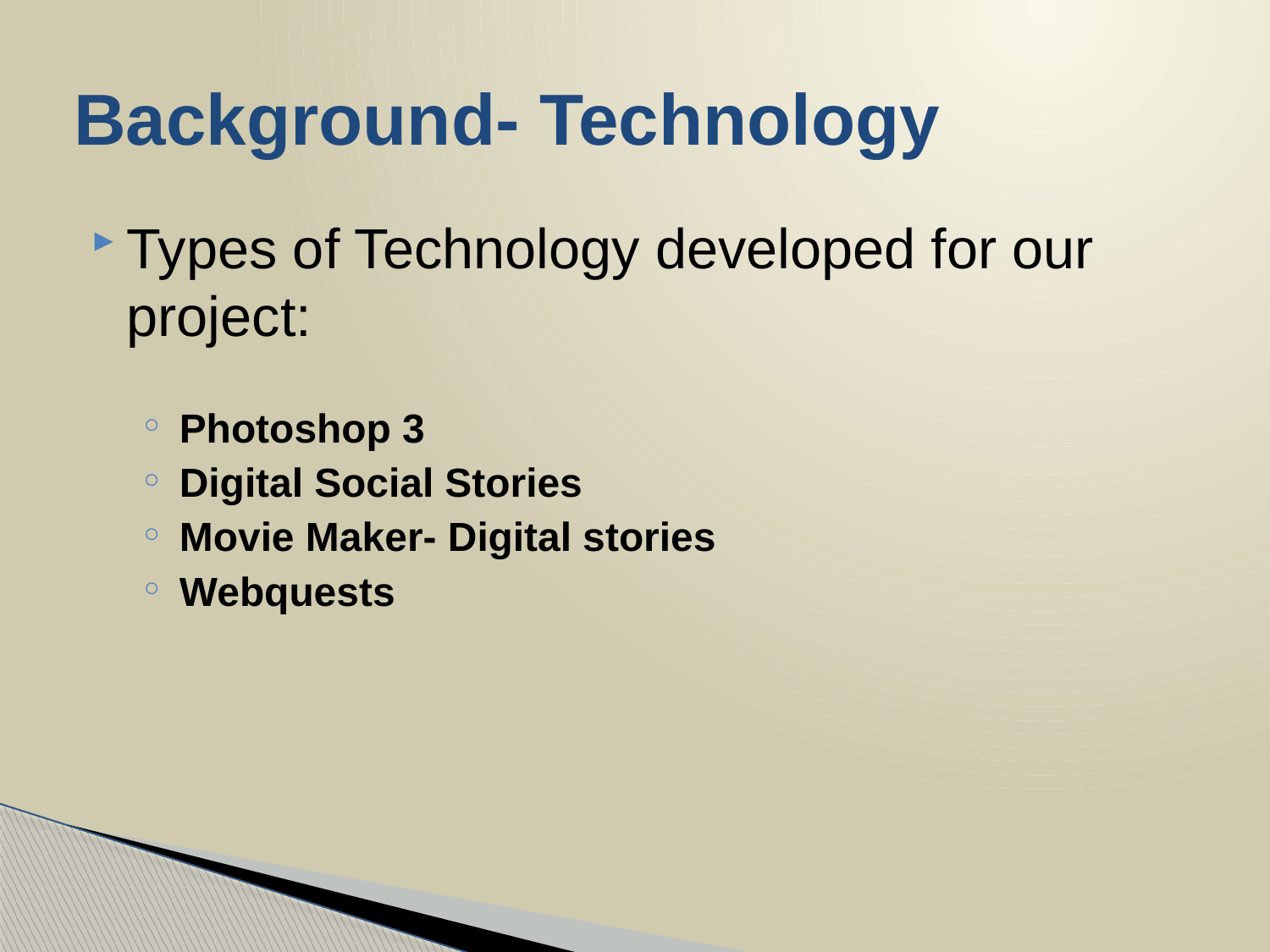

# Background- Technology
Types of Technology developed for our project:

Photoshop 3
Digital Social Stories
Movie Maker- Digital stories
Webquests